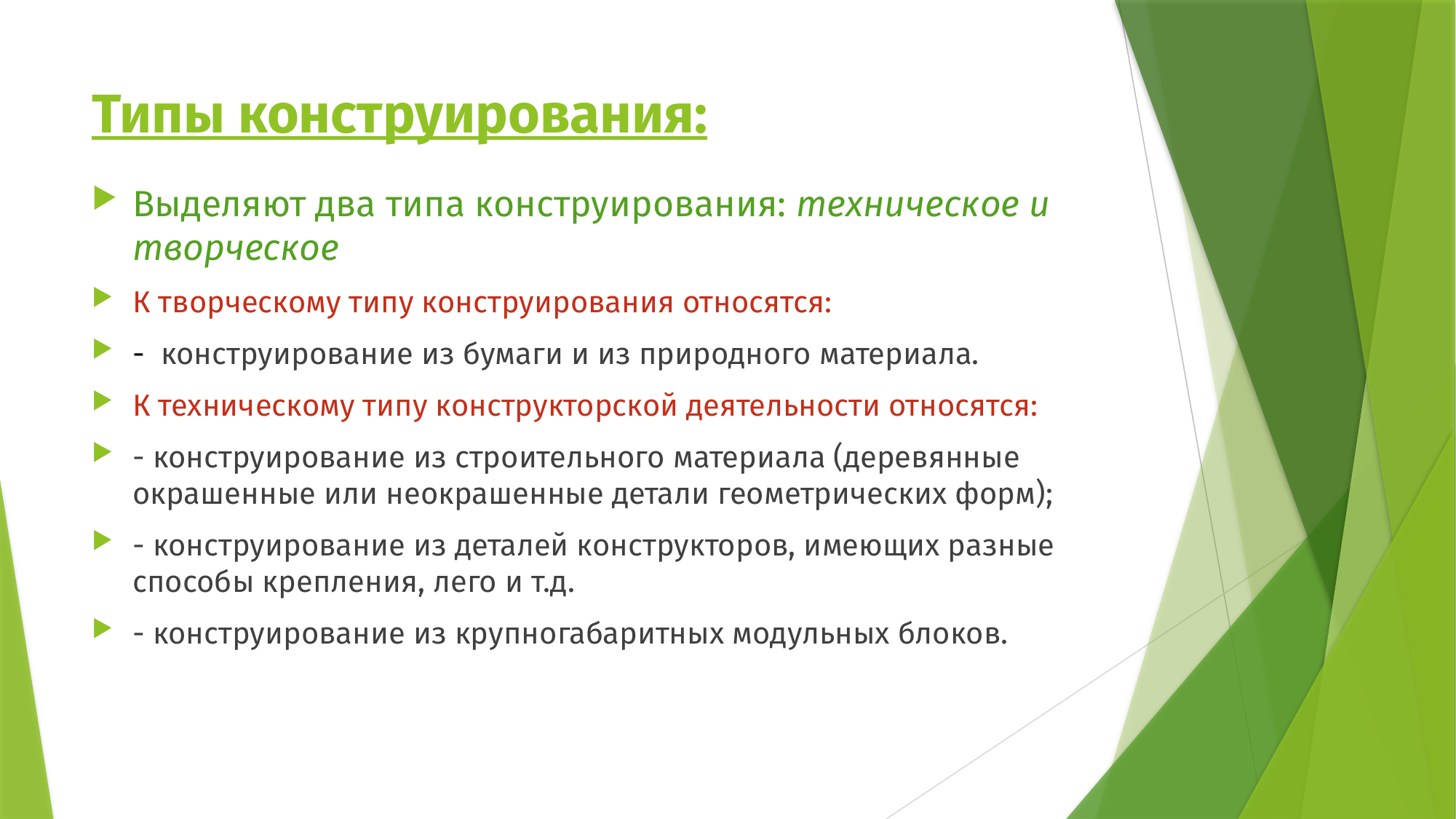

# Типы конструирования:
Выделяют два типа конструирования: техническое и творческое
К творческому типу конструирования относятся:
-  конструирование из бумаги и из природного материала.
К техническому типу конструкторской деятельности относятся:
- конструирование из строительного материала (деревянные окрашенные или неокрашенные детали геометрических форм);
- конструирование из деталей конструкторов, имеющих разные способы крепления, лего и т.д.
- конструирование из крупногабаритных модульных блоков.